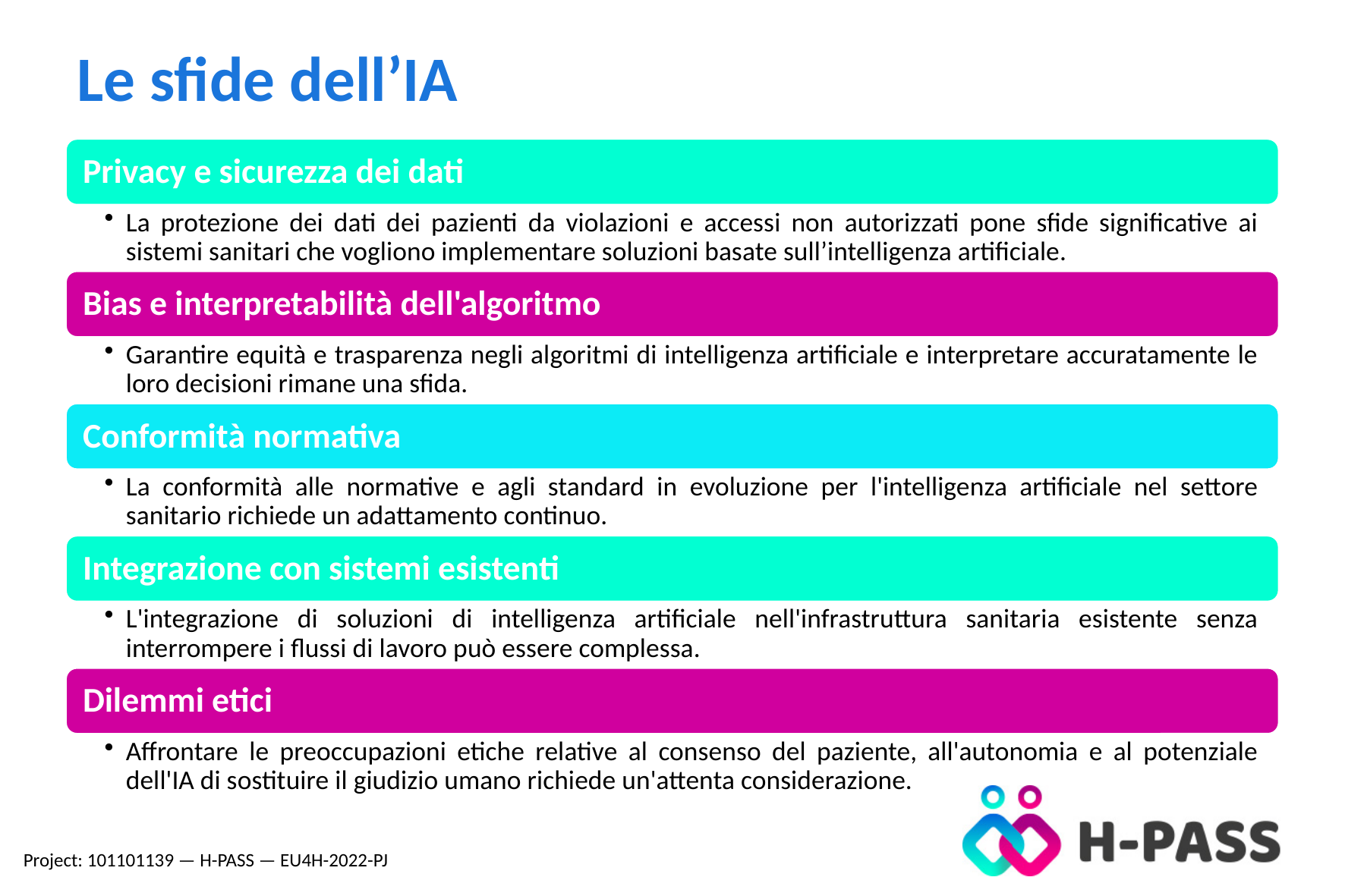

Le sfide dell’IA
Privacy e sicurezza dei dati
La protezione dei dati dei pazienti da violazioni e accessi non autorizzati pone sfide significative ai sistemi sanitari che vogliono implementare soluzioni basate sull’intelligenza artificiale.
Bias e interpretabilità dell'algoritmo
Garantire equità e trasparenza negli algoritmi di intelligenza artificiale e interpretare accuratamente le loro decisioni rimane una sfida.
Conformità normativa
La conformità alle normative e agli standard in evoluzione per l'intelligenza artificiale nel settore sanitario richiede un adattamento continuo.
Integrazione con sistemi esistenti
L'integrazione di soluzioni di intelligenza artificiale nell'infrastruttura sanitaria esistente senza interrompere i flussi di lavoro può essere complessa.
Dilemmi etici
Affrontare le preoccupazioni etiche relative al consenso del paziente, all'autonomia e al potenziale dell'IA di sostituire il giudizio umano richiede un'attenta considerazione.
Project: 101101139 — H-PASS — EU4H-2022-PJ